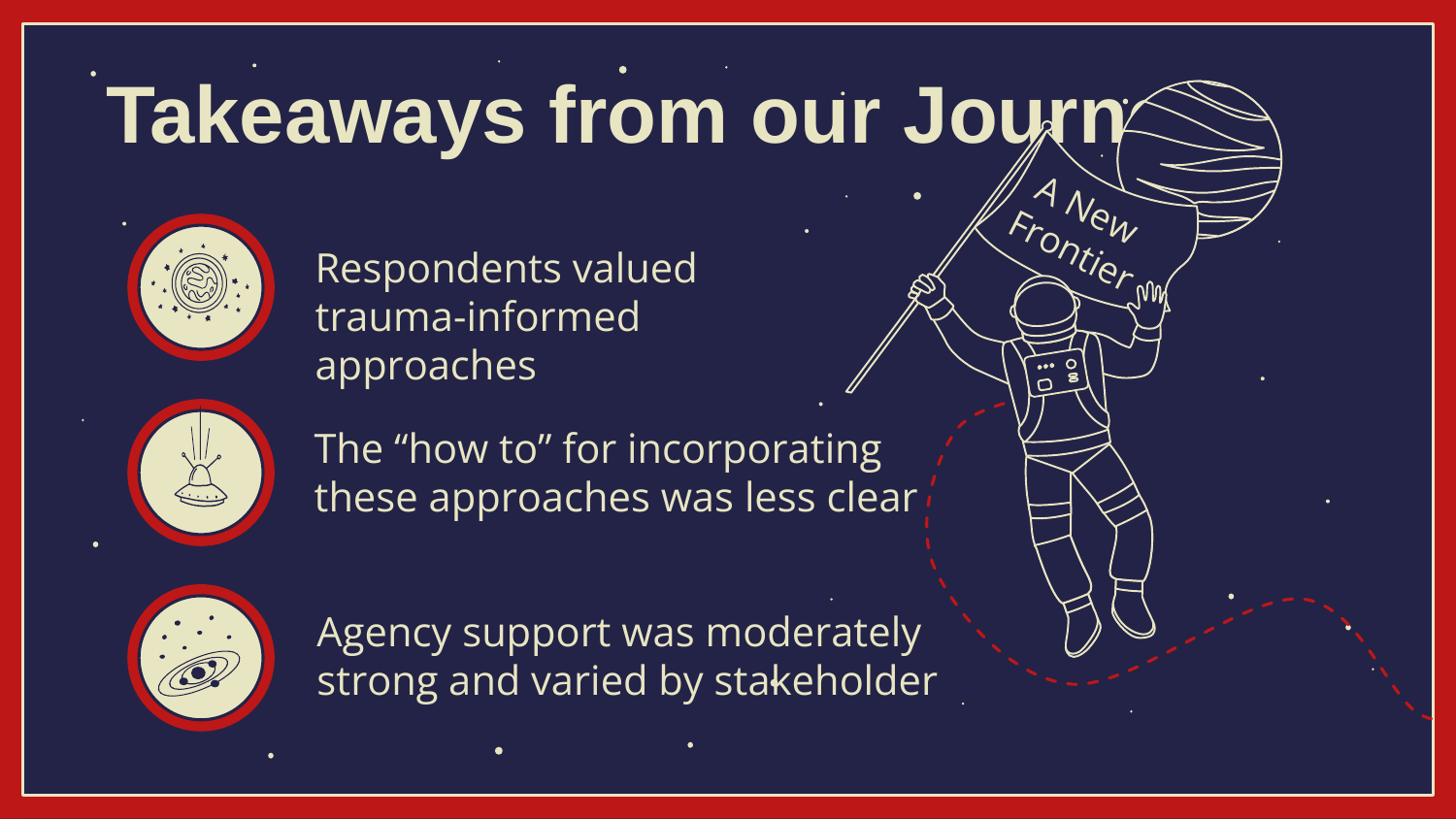

# Takeaways from our Journey

A New
Frontier

Respondents valued trauma-informed approaches

The “how to” for incorporating these approaches was less clear

Agency support was moderately strong and varied by stakeholder